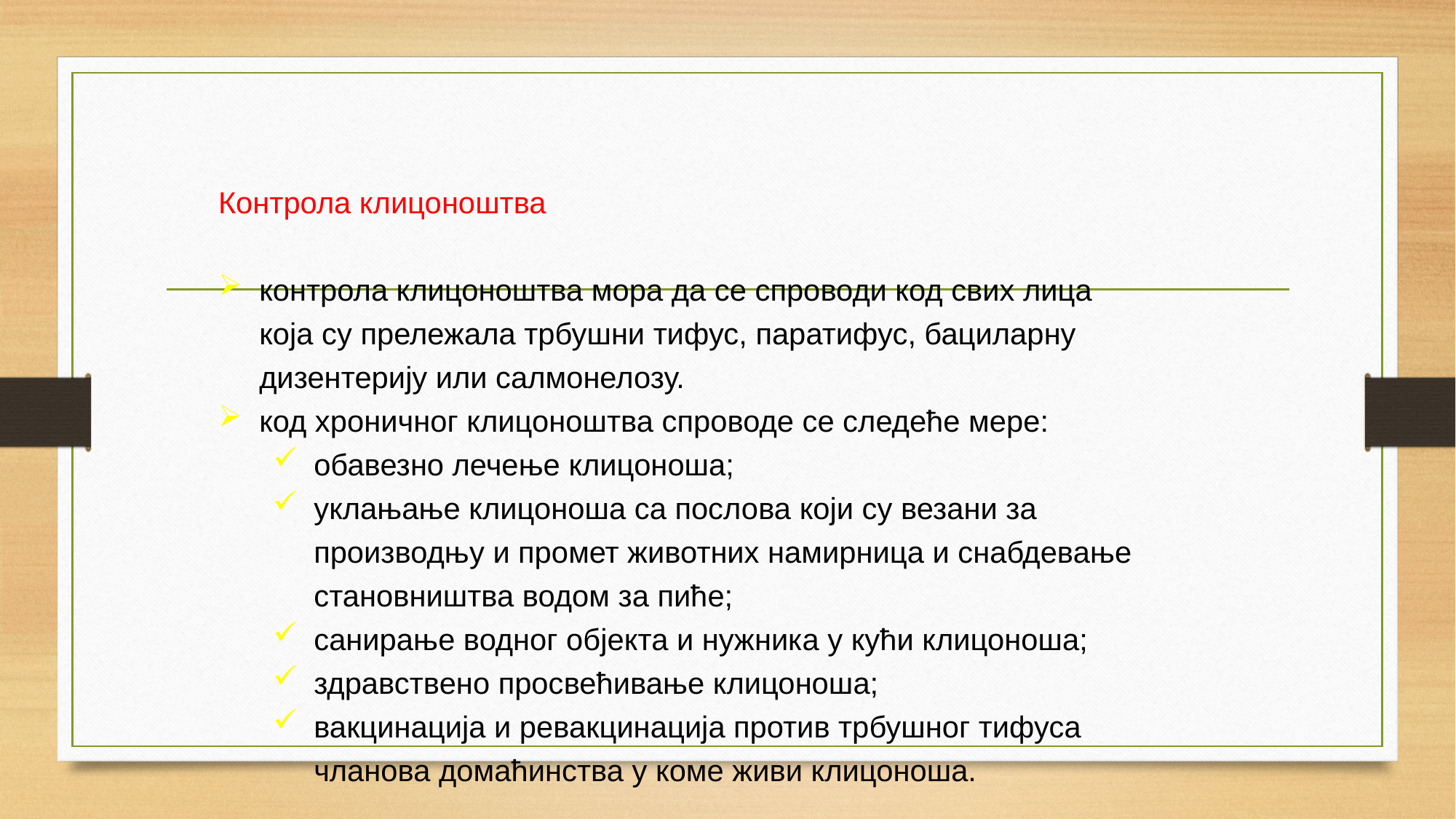

Контрола клицоноштва

контрола клицоноштва мора да се спроводи код свих лица која су прележала трбушни тифус, паратифус, бациларну дизентерију или салмонелозу.
код хроничног клицоноштва спроводе се следеће мере:
обавезно лечење клицоноша;
уклањање клицоноша са послова који су везани за производњу и промет животних намирница и снабдевање становништва водом за пиће;
санирање водног објекта и нужника у кући клицоноша;
здравствено просвећивање клицоноша;
вакцинација и ревакцинација против трбушног тифуса чланова домаћинства у коме живи клицоноша.